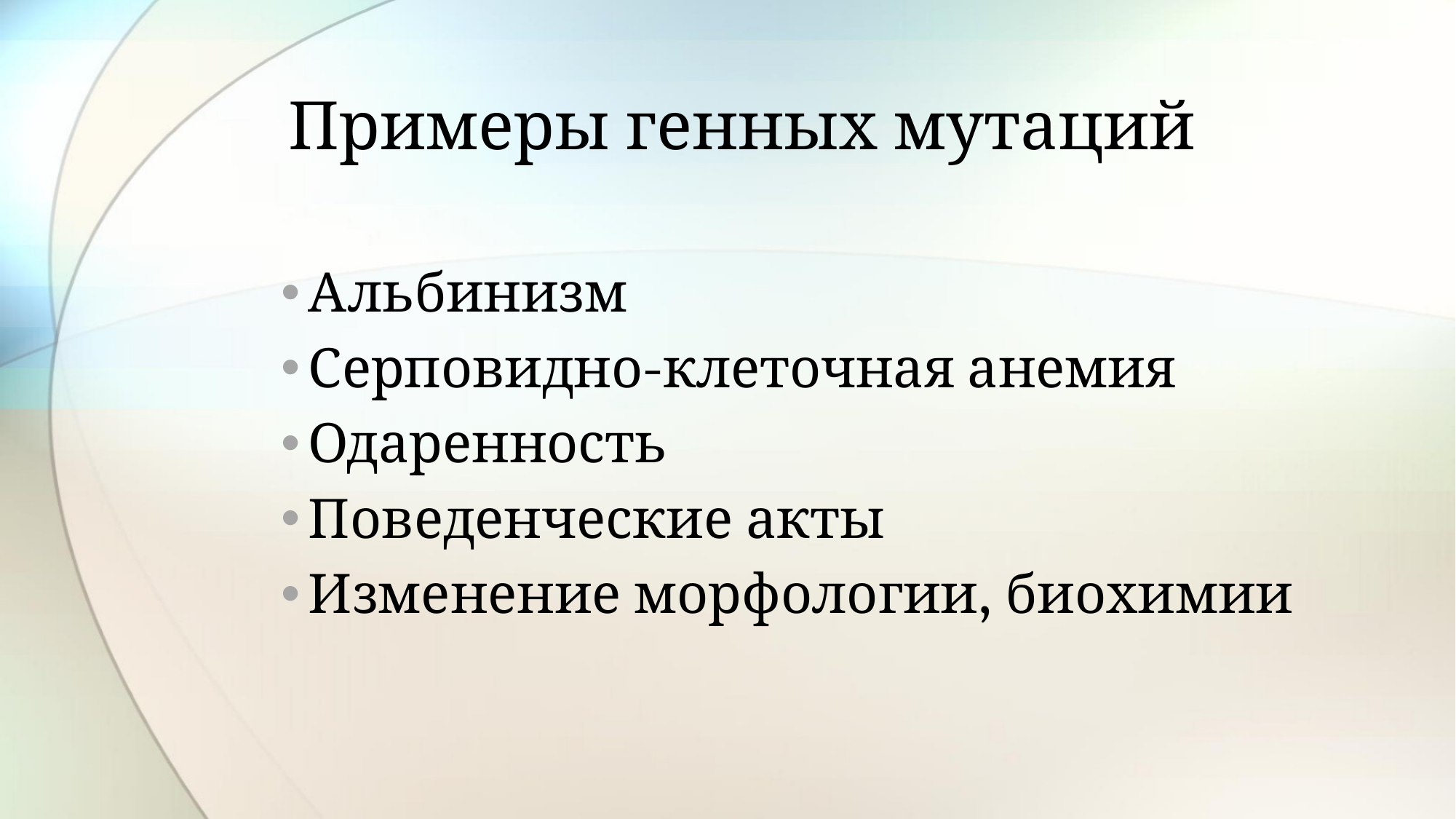

# Примеры генных мутаций
Альбинизм
Серповидно-клеточная анемия
Одаренность
Поведенческие акты
Изменение морфологии, биохимии